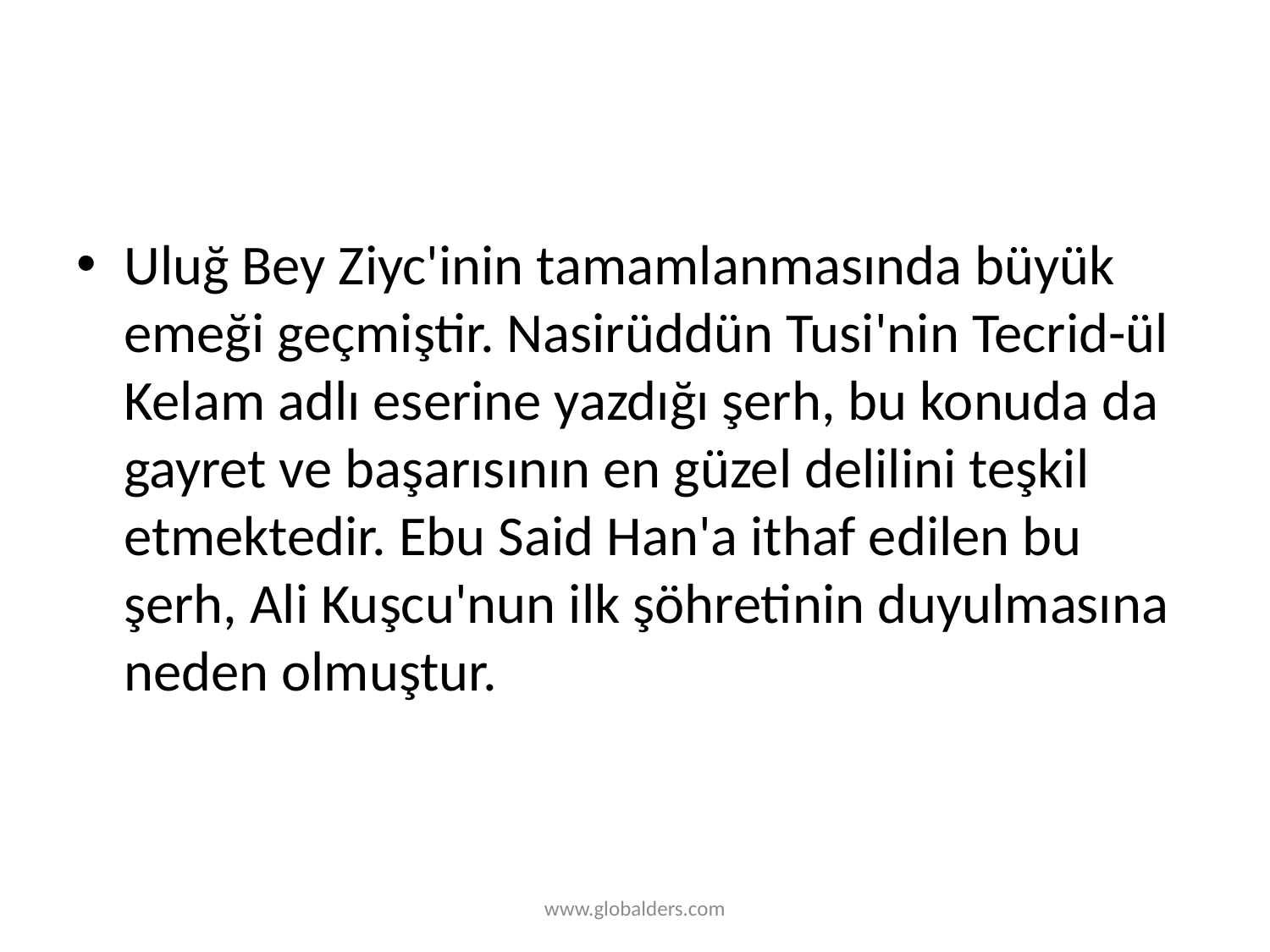

#
Uluğ Bey Ziyc'inin tamamlanmasında büyük emeği geçmiştir. Nasirüddün Tusi'nin Tecrid-ül Kelam adlı eserine yazdığı şerh, bu konuda da gayret ve başarısının en güzel delilini teşkil etmektedir. Ebu Said Han'a ithaf edilen bu şerh, Ali Kuşcu'nun ilk şöhretinin duyulmasına neden olmuştur.
www.globalders.com